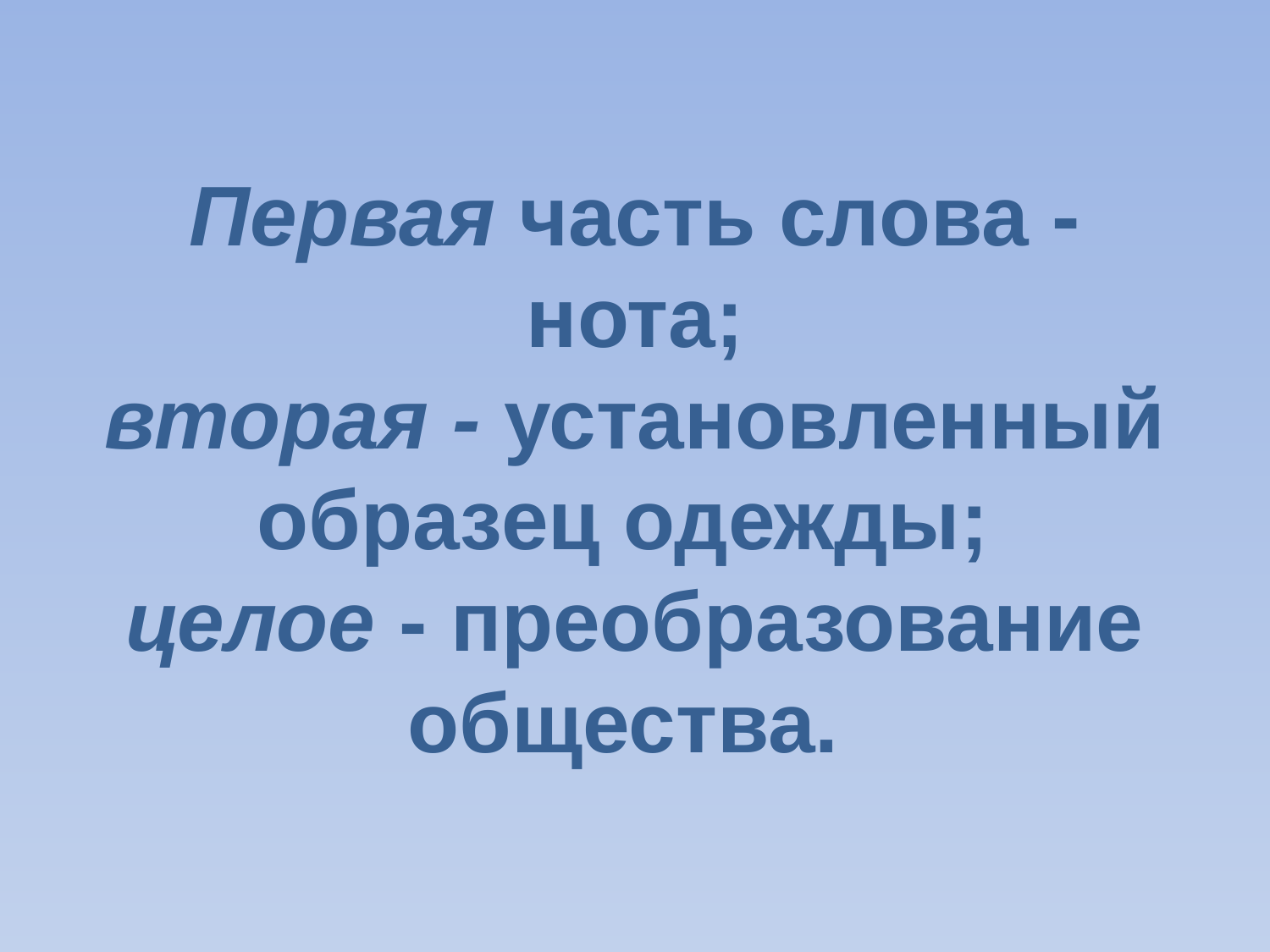

# Первая часть слова - нота; вторая - установленный образец одежды; целое - преобразование общества.